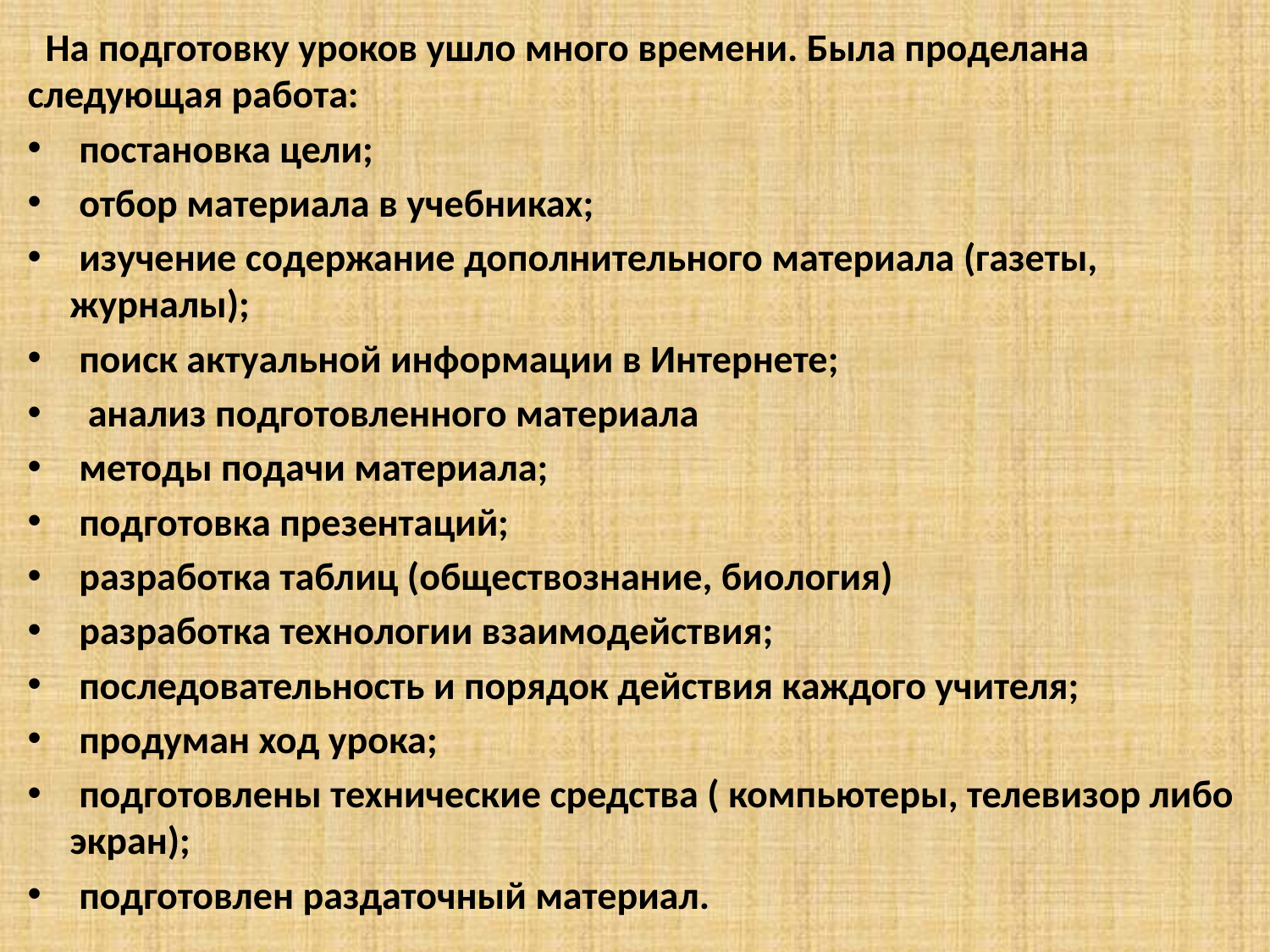

На подготовку уроков ушло много времени. Была проделана следующая работа:
 постановка цели;
 отбор материала в учебниках;
 изучение содержание дополнительного материала (газеты,        журналы);
 поиск актуальной информации в Интернете;
  анализ подготовленного материала
 методы подачи материала;
 подготовка презентаций;
 разработка таблиц (обществознание, биология)
 разработка технологии взаимодействия;
 последовательность и порядок действия каждого учителя;
 продуман ход урока;
 подготовлены технические средства ( компьютеры, телевизор либо экран);
 подготовлен раздаточный материал.